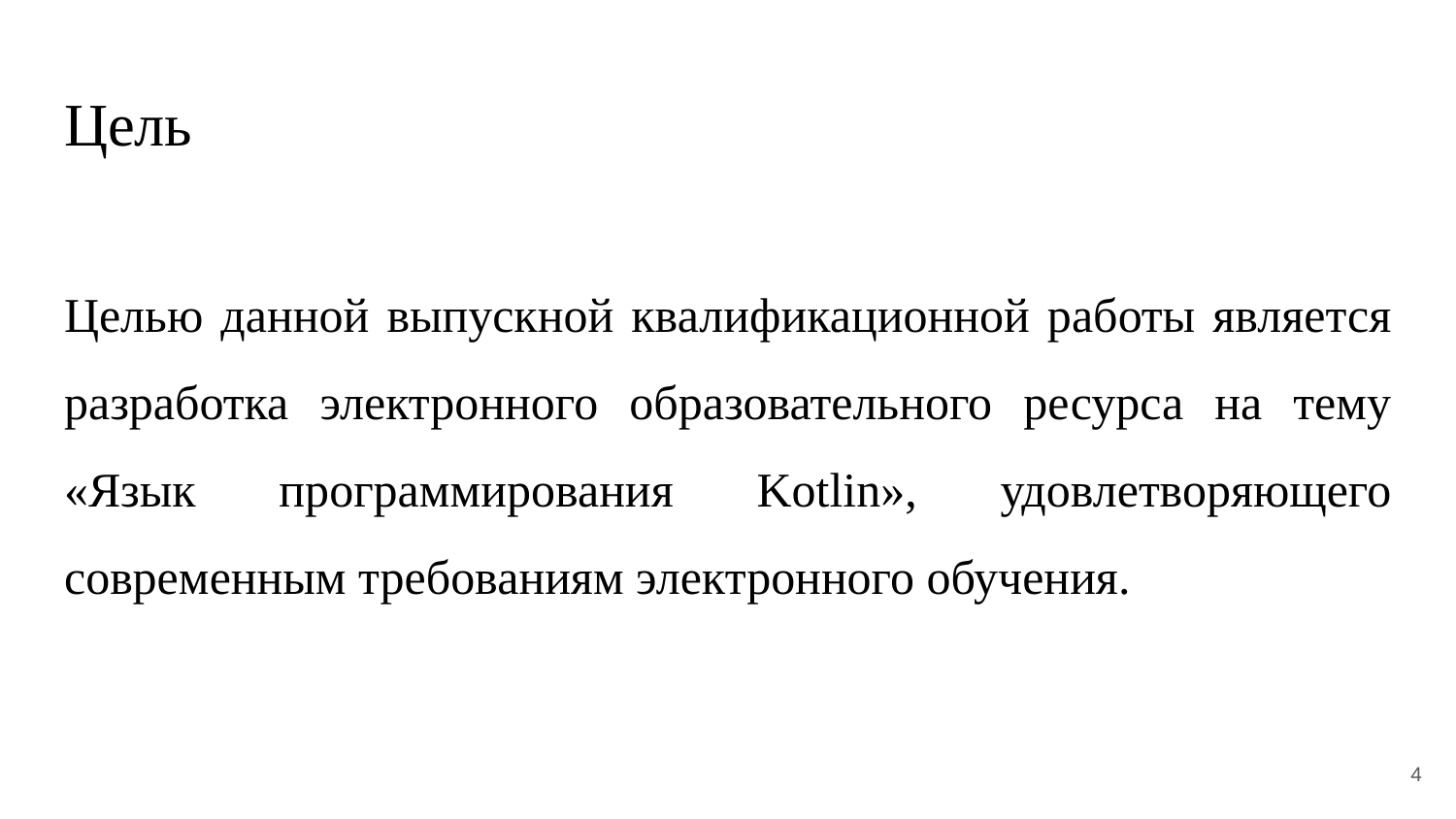

# Цель
Целью данной выпускной квалификационной работы является разработка электронного образовательного ресурса на тему «Язык программирования Kotlin», удовлетворяющего современным требованиям электронного обучения.
4